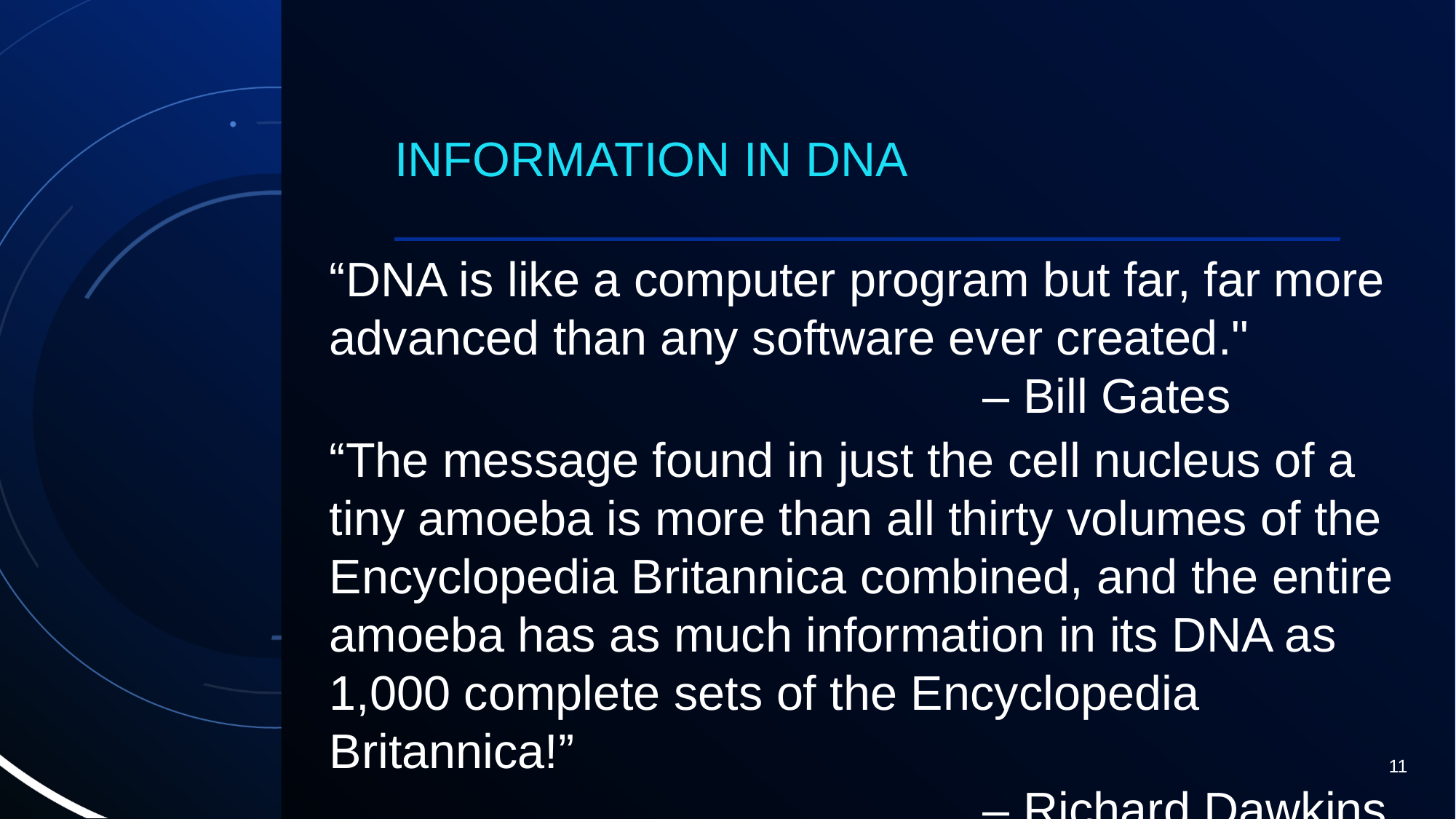

# Information in DNA
“DNA is like a computer program but far, far more advanced than any software ever created."
					        – Bill Gates.
“The message found in just the cell nucleus of a tiny amoeba is more than all thirty volumes of the Encyclopedia Britannica combined, and the entire amoeba has as much information in its DNA as 1,000 complete sets of the Encyclopedia Britannica!”
					        – Richard Dawkins
11